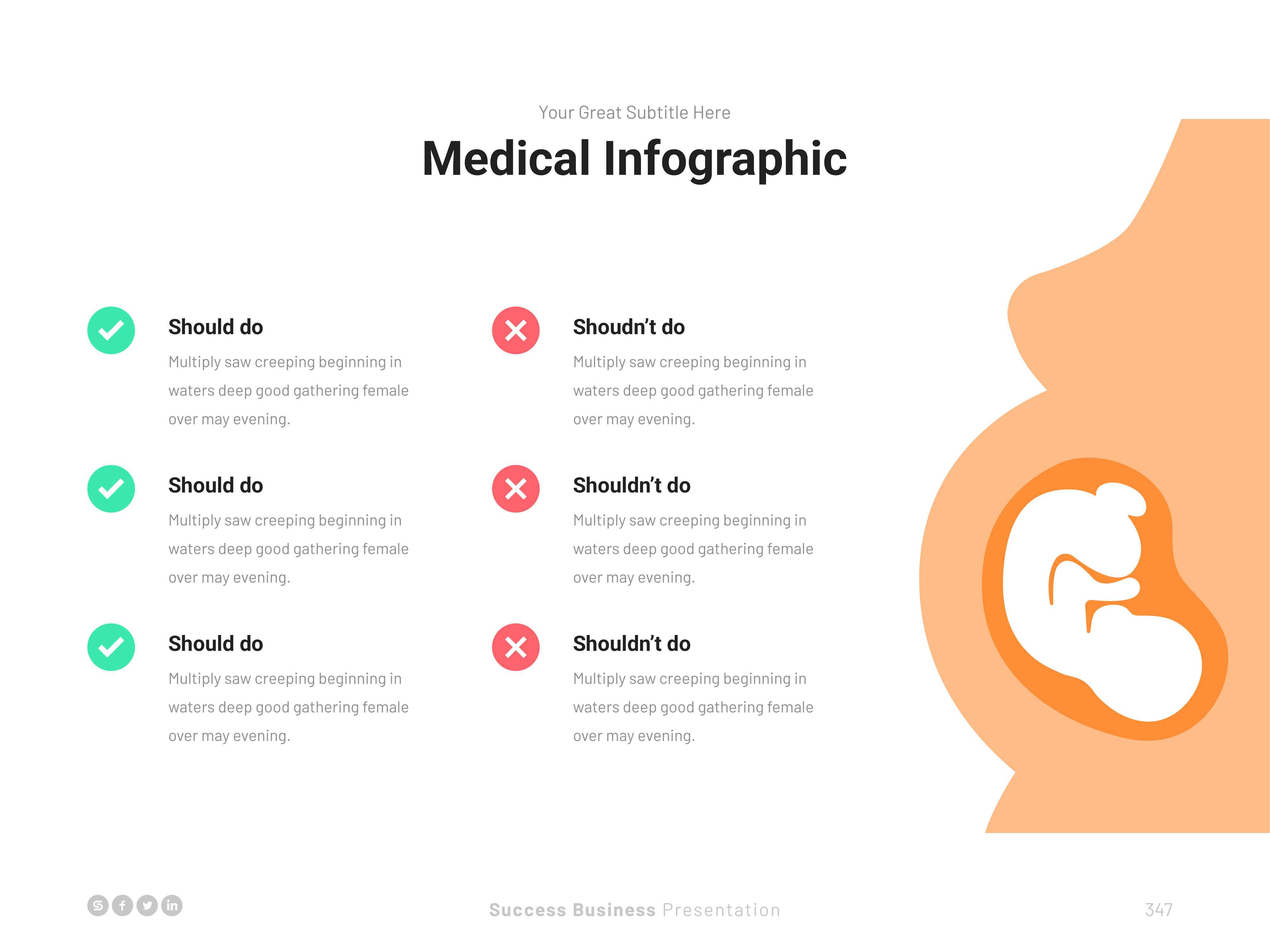

Your Great Subtitle Here
Medical Infographic

Should do
Multiply saw creeping beginning in waters deep good gathering female over may evening.
Shoudn’t do
Multiply saw creeping beginning in waters deep good gathering female over may evening.

Should do
Multiply saw creeping beginning in waters deep good gathering female over may evening.
Shouldn’t do
Multiply saw creeping beginning in waters deep good gathering female over may evening.

Should do
Multiply saw creeping beginning in waters deep good gathering female over may evening.
Shouldn’t do
Multiply saw creeping beginning in waters deep good gathering female over may evening.